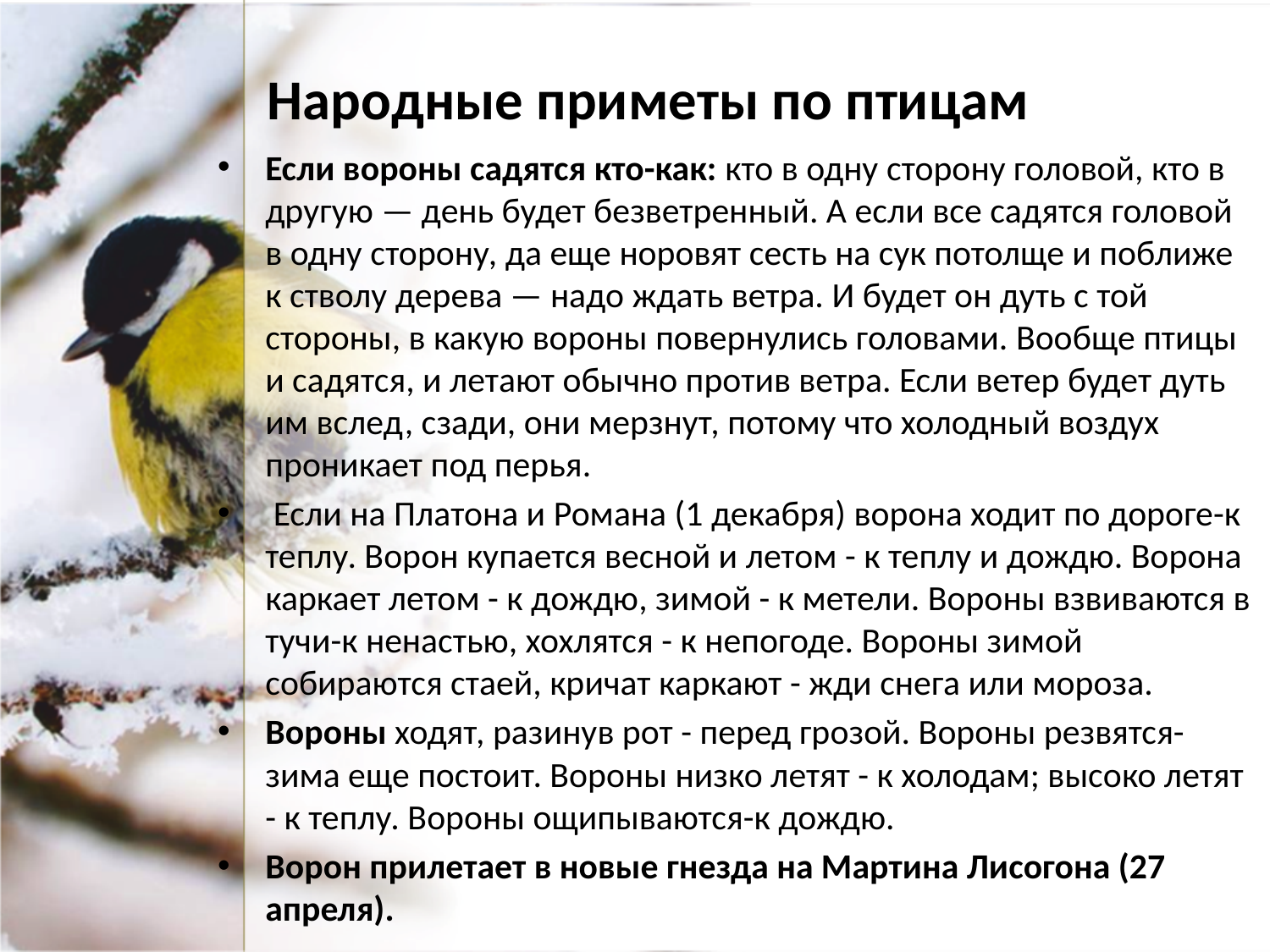

Народные приметы по птицам
Если вороны садятся кто-как: кто в одну сторону головой, кто в другую — день будет безветренный. А если все садятся головой в одну сторону, да еще норовят сесть на сук потолще и поближе к стволу дерева — надо ждать ветра. И будет он дуть с той стороны, в какую вороны повернулись головами. Вообще птицы и садятся, и летают обычно против ветра. Если ветер будет дуть им вслед, сзади, они мерзнут, потому что холодный воздух проникает под перья.
 Если на Платона и Романа (1 декабря) ворона ходит по дороге-к теплу. Ворон купается весной и летом - к теплу и дождю. Ворона каркает летом - к дождю, зимой - к метели. Вороны взвиваются в тучи-к ненастью, хохлятся - к непогоде. Вороны зимой собираются стаей, кричат каркают - жди снега или мороза.
Вороны ходят, разинув рот - перед грозой. Вороны резвятся-зима еще постоит. Вороны низко летят - к холодам; высоко летят - к теплу. Вороны ощипываются-к дождю.
Ворон прилетает в новые гнезда на Мартина Лисогона (27 апреля).